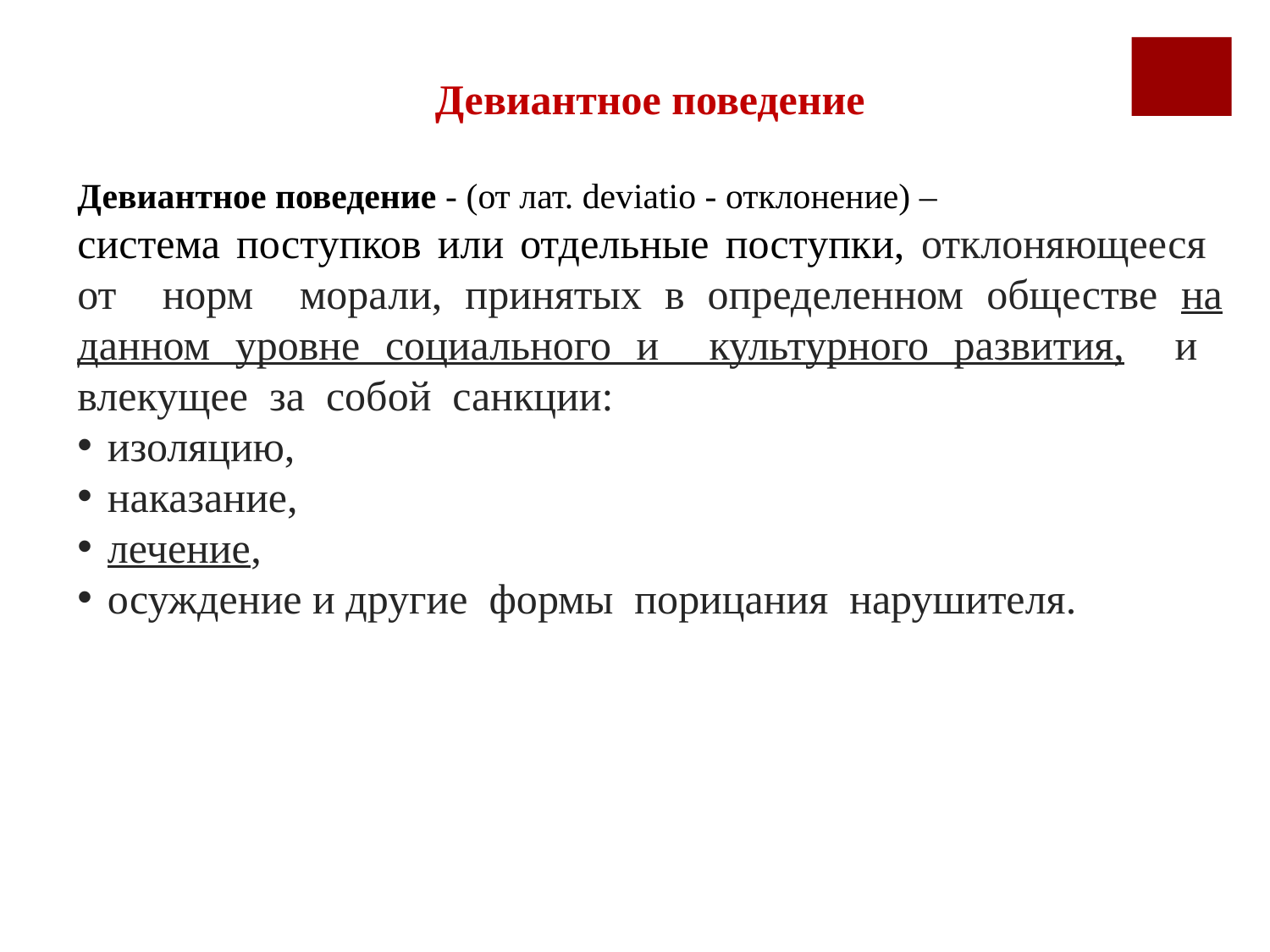

Девиантное поведение

Девиантное поведение - (от лат. deviatio - отклонение) –
система поступков или отдельные поступки, отклоняющееся  от  норм  морали, принятых в определенном обществе на данном уровне социального и  культурного развития,  и  влекущее  за  собой  санкции:
изоляцию,
наказание,
лечение,
осуждение и другие  формы  порицания  нарушителя.